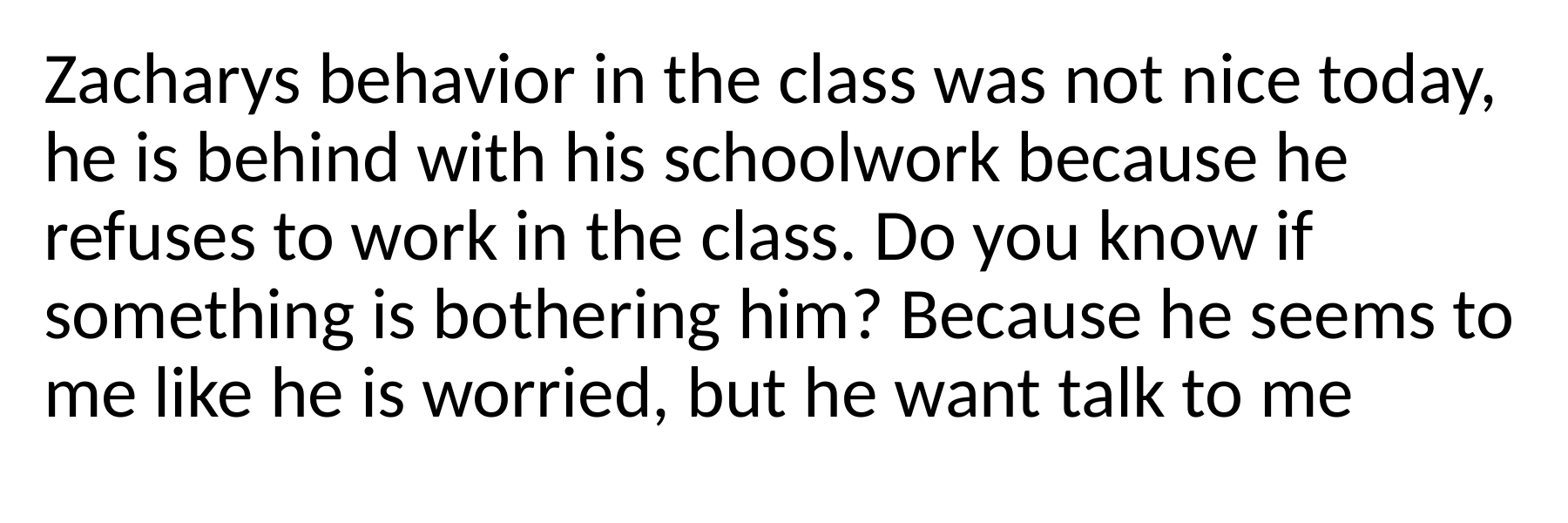

Zacharys behavior in the class was not nice today, he is behind with his schoolwork because he refuses to work in the class. Do you know if something is bothering him? Because he seems to me like he is worried, but he want talk to me